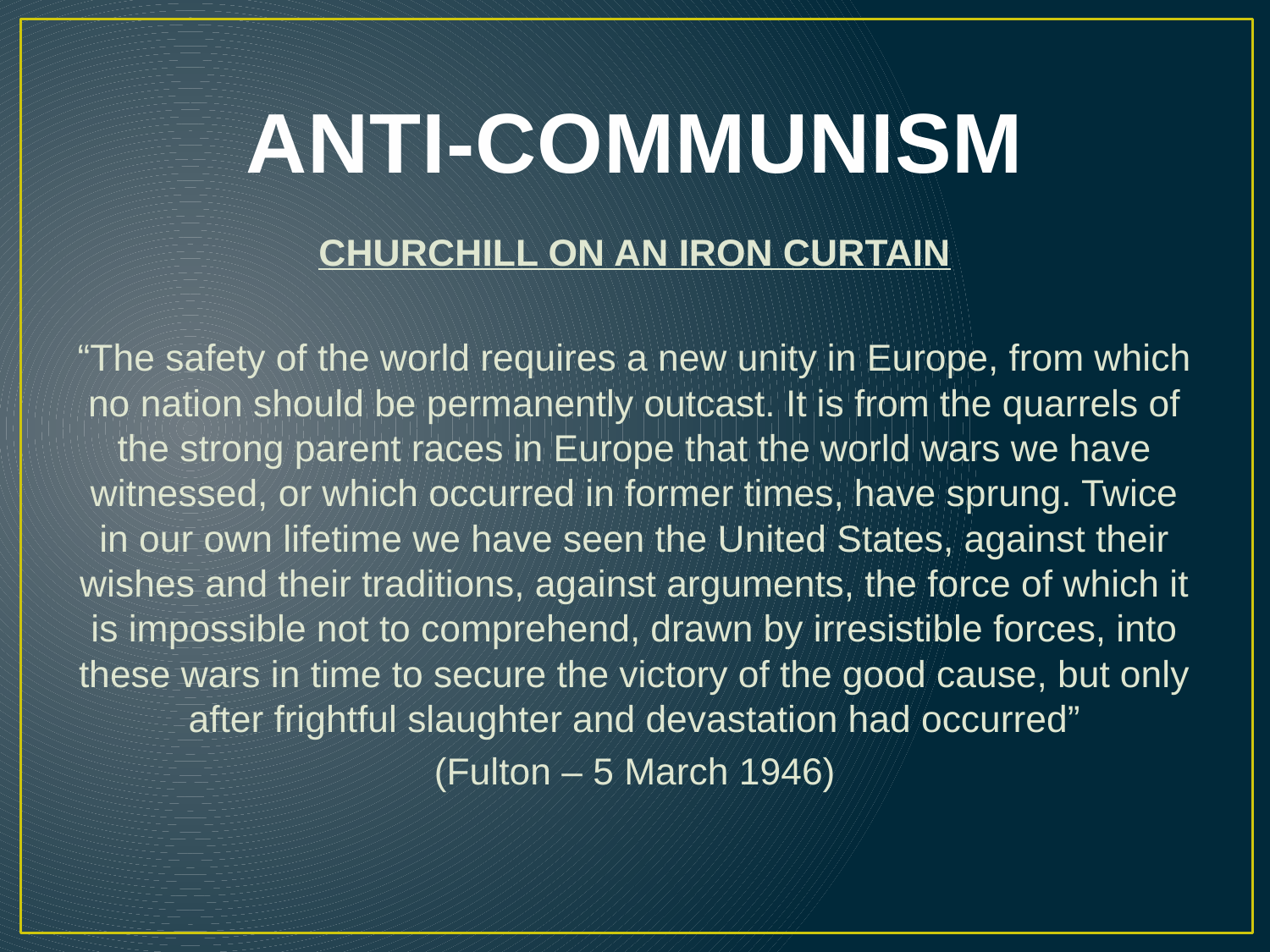

# ANTI-COMMUNISM
CHURCHILL ON AN IRON CURTAIN

“The safety of the world requires a new unity in Europe, from which no nation should be permanently outcast. It is from the quarrels of the strong parent races in Europe that the world wars we have witnessed, or which occurred in former times, have sprung. Twice in our own lifetime we have seen the United States, against their wishes and their traditions, against arguments, the force of which it is impossible not to comprehend, drawn by irresistible forces, into these wars in time to secure the victory of the good cause, but only after frightful slaughter and devastation had occurred”
(Fulton – 5 March 1946)